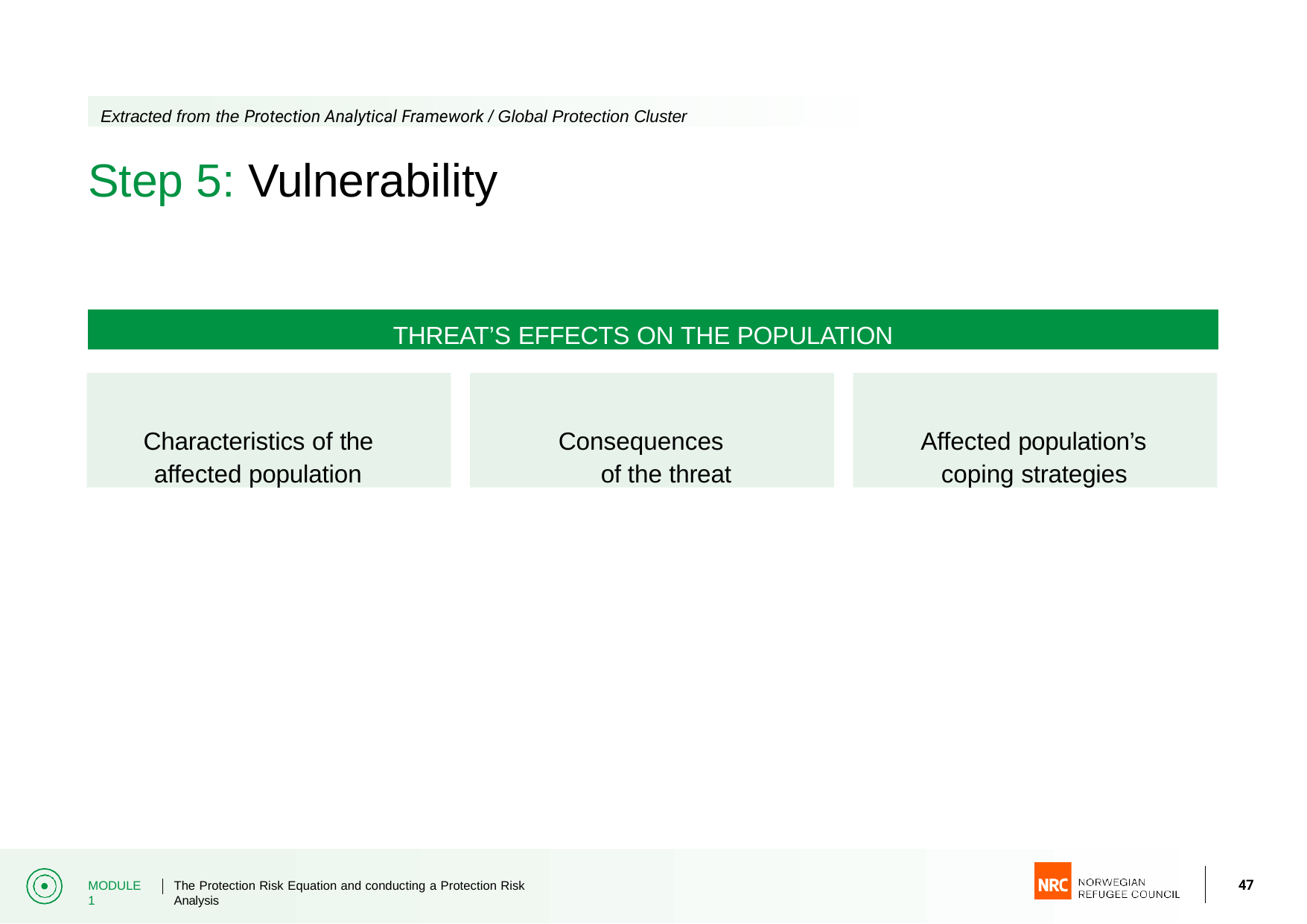

Extracted from the Protection Analytical Framework / Global Protection Cluster
# Step 5: Vulnerability
THREAT’S EFFECTS ON THE POPULATION

Characteristics of the affected population

Consequences of the threat

Affected population’s coping strategies
47
MODULE 1
The Protection Risk Equation and conducting a Protection Risk Analysis